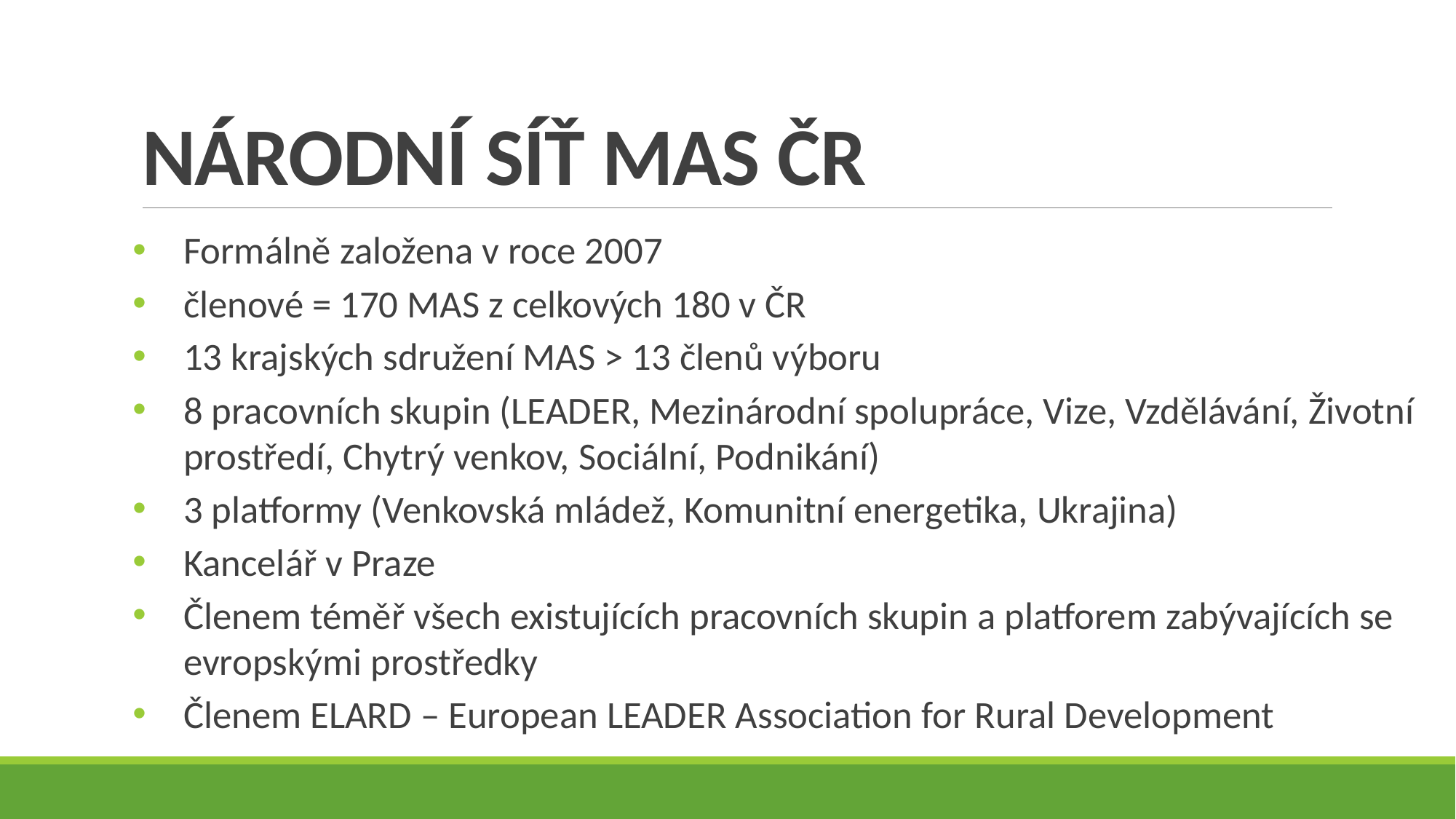

# NÁRODNÍ SÍŤ MAS ČR
Formálně založena v roce 2007
členové = 170 MAS z celkových 180 v ČR
13 krajských sdružení MAS > 13 členů výboru
8 pracovních skupin (LEADER, Mezinárodní spolupráce, Vize, Vzdělávání, Životní prostředí, Chytrý venkov, Sociální, Podnikání)
3 platformy (Venkovská mládež, Komunitní energetika, Ukrajina)
Kancelář v Praze
Členem téměř všech existujících pracovních skupin a platforem zabývajících se evropskými prostředky
Členem ELARD – European LEADER Association for Rural Development